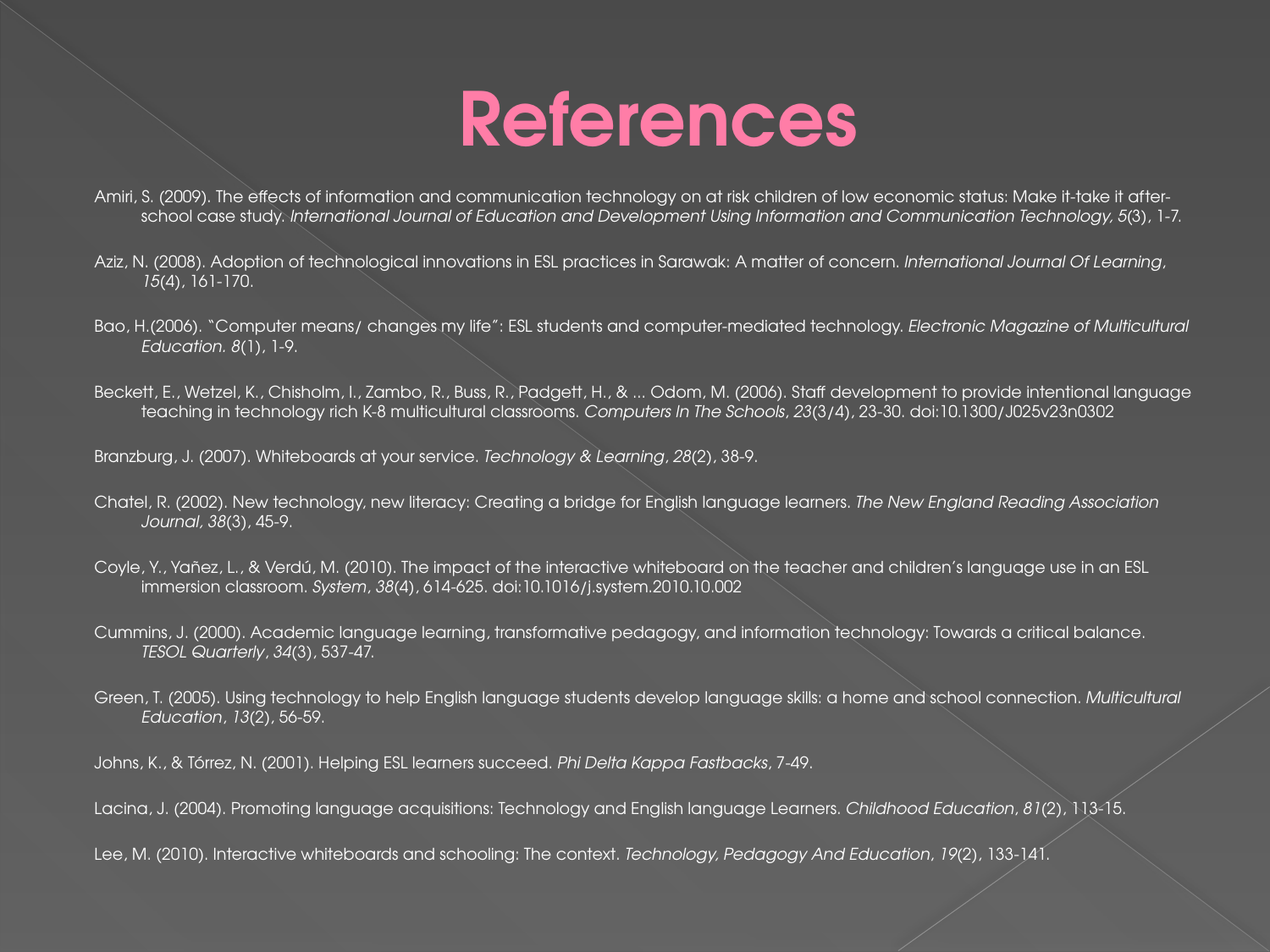

# References
Amiri, S. (2009). The effects of information and communication technology on at risk children of low economic status: Make it-take it after-school case study. International Journal of Education and Development Using Information and Communication Technology, 5(3), 1-7.

Aziz, N. (2008). Adoption of technological innovations in ESL practices in Sarawak: A matter of concern. International Journal Of Learning, 15(4), 161-170.

Bao, H.(2006). “Computer means/ changes my life”: ESL students and computer-mediated technology. Electronic Magazine of Multicultural Education. 8(1), 1-9.

Beckett, E., Wetzel, K., Chisholm, I., Zambo, R., Buss, R., Padgett, H., & ... Odom, M. (2006). Staff development to provide intentional language teaching in technology rich K-8 multicultural classrooms. Computers In The Schools, 23(3/4), 23-30. doi:10.1300/J025v23n0302

Branzburg, J. (2007). Whiteboards at your service. Technology & Learning, 28(2), 38-9.

Chatel, R. (2002). New technology, new literacy: Creating a bridge for English language learners. The New England Reading Association Journal, 38(3), 45-9.

Coyle, Y., Yañez, L., & Verdú, M. (2010). The impact of the interactive whiteboard on the teacher and children’s language use in an ESL immersion classroom. System, 38(4), 614-625. doi:10.1016/j.system.2010.10.002

Cummins, J. (2000). Academic language learning, transformative pedagogy, and information technology: Towards a critical balance. TESOL Quarterly, 34(3), 537-47.

Green, T. (2005). Using technology to help English language students develop language skills: a home and school connection. Multicultural Education, 13(2), 56-59.

Johns, K., & Tórrez, N. (2001). Helping ESL learners succeed. Phi Delta Kappa Fastbacks, 7-49.

Lacina, J. (2004). Promoting language acquisitions: Technology and English language Learners. Childhood Education, 81(2), 113-15.

Lee, M. (2010). Interactive whiteboards and schooling: The context. Technology, Pedagogy And Education, 19(2), 133-141.